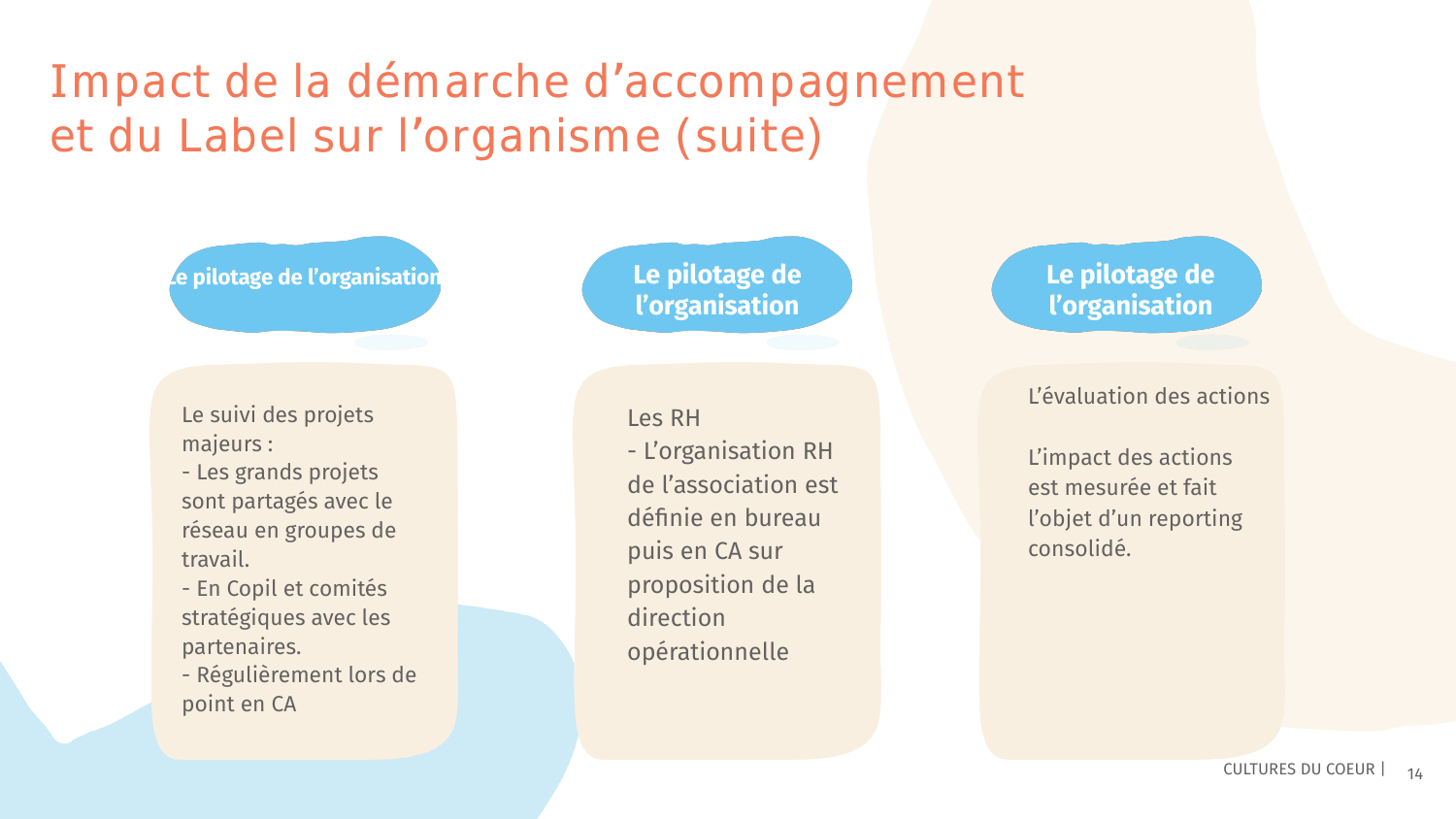

# Impact de la démarche d’accompagnement et du Label sur l’organisme (suite)
Le pilotage de l’organisation
Le pilotage de l’organisation
Le pilotage de l’organisation
L’évaluation des actions

L’impact des actions
est mesurée et fait l’objet d’un reporting consolidé.

Le suivi des projets majeurs :
- Les grands projets  sont partagés avec le réseau en groupes de travail.
- En Copil et comités stratégiques avec les partenaires.
- Régulièrement lors de point en CA
Les RH
- L’organisation RH de l’association est définie en bureau puis en CA sur proposition de la direction opérationnelle
14